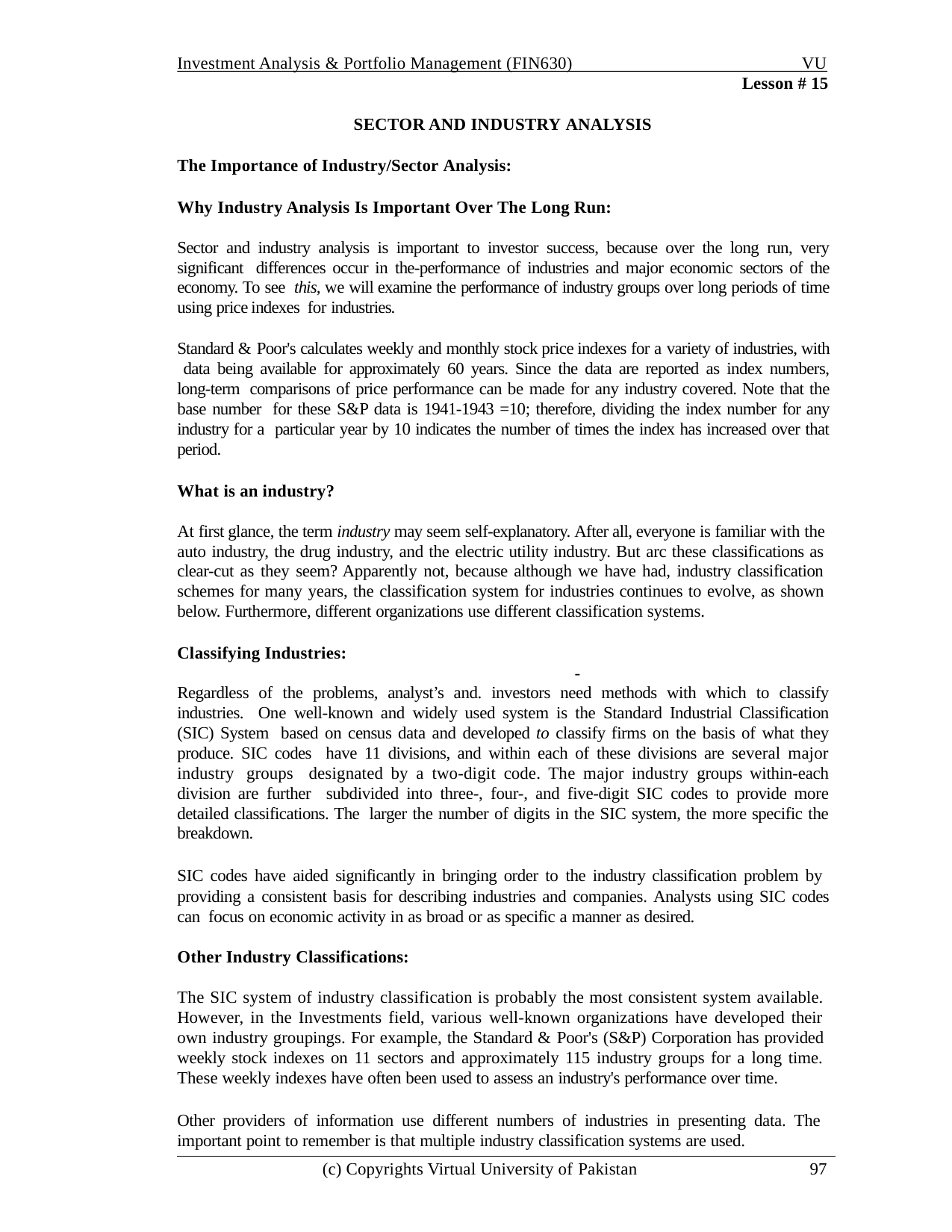

Investment Analysis & Portfolio Management (FIN630)
VU
Lesson # 15

SECTOR AND INDUSTRY ANALYSIS

The Importance of Industry/Sector Analysis:

Why Industry Analysis Is Important Over The Long Run:

Sector and industry analysis is important to investor success, because over the long run, very significant  differences occur in the-performance of industries and major economic sectors of the economy. To see  this, we will examine the performance of industry groups over long periods of time using price indexes  for industries.

Standard & Poor's calculates weekly and monthly stock price indexes for a variety of industries, with  data being available for approximately 60 years. Since the data are reported as index numbers, long-term  comparisons of price performance can be made for any industry covered. Note that the base number  for these S&P data is 1941-1943 =10; therefore, dividing the index number for any industry for a  particular year by 10 indicates the number of times the index has increased over that period.

What is an industry?

At first glance, the term industry may seem self-explanatory. After all, everyone is familiar with the  auto industry, the drug industry, and the electric utility industry. But arc these classifications as  clear-cut as they seem? Apparently not, because although we have had, industry classification  schemes for many years, the classification system for industries continues to evolve, as shown  below. Furthermore, different organizations use different classification systems.

Classifying Industries:
-
Regardless of the problems, analyst’s and. investors need methods with which to classify industries.  One well-known and widely used system is the Standard Industrial Classification (SIC) System  based on census data and developed to classify firms on the basis of what they produce. SIC codes  have 11 divisions, and within each of these divisions are several major industry groups  designated by a two-digit code. The major industry groups within-each division are further  subdivided into three-, four-, and five-digit SIC codes to provide more detailed classifications. The  larger the number of digits in the SIC system, the more specific the breakdown.

SIC codes have aided significantly in bringing order to the industry classification problem by  providing a consistent basis for describing industries and companies. Analysts using SIC codes can  focus on economic activity in as broad or as specific a manner as desired.

Other Industry Classifications:

The SIC system of industry classification is probably the most consistent system available.  However, in the Investments field, various well-known organizations have developed their  own industry groupings. For example, the Standard & Poor's (S&P) Corporation has provided  weekly stock indexes on 11 sectors and approximately 115 industry groups for a long time.  These weekly indexes have often been used to assess an industry's performance over time.

Other providers of information use different numbers of industries in presenting data. The  important point to remember is that multiple industry classification systems are used.

(c) Copyrights Virtual University of Pakistan
97